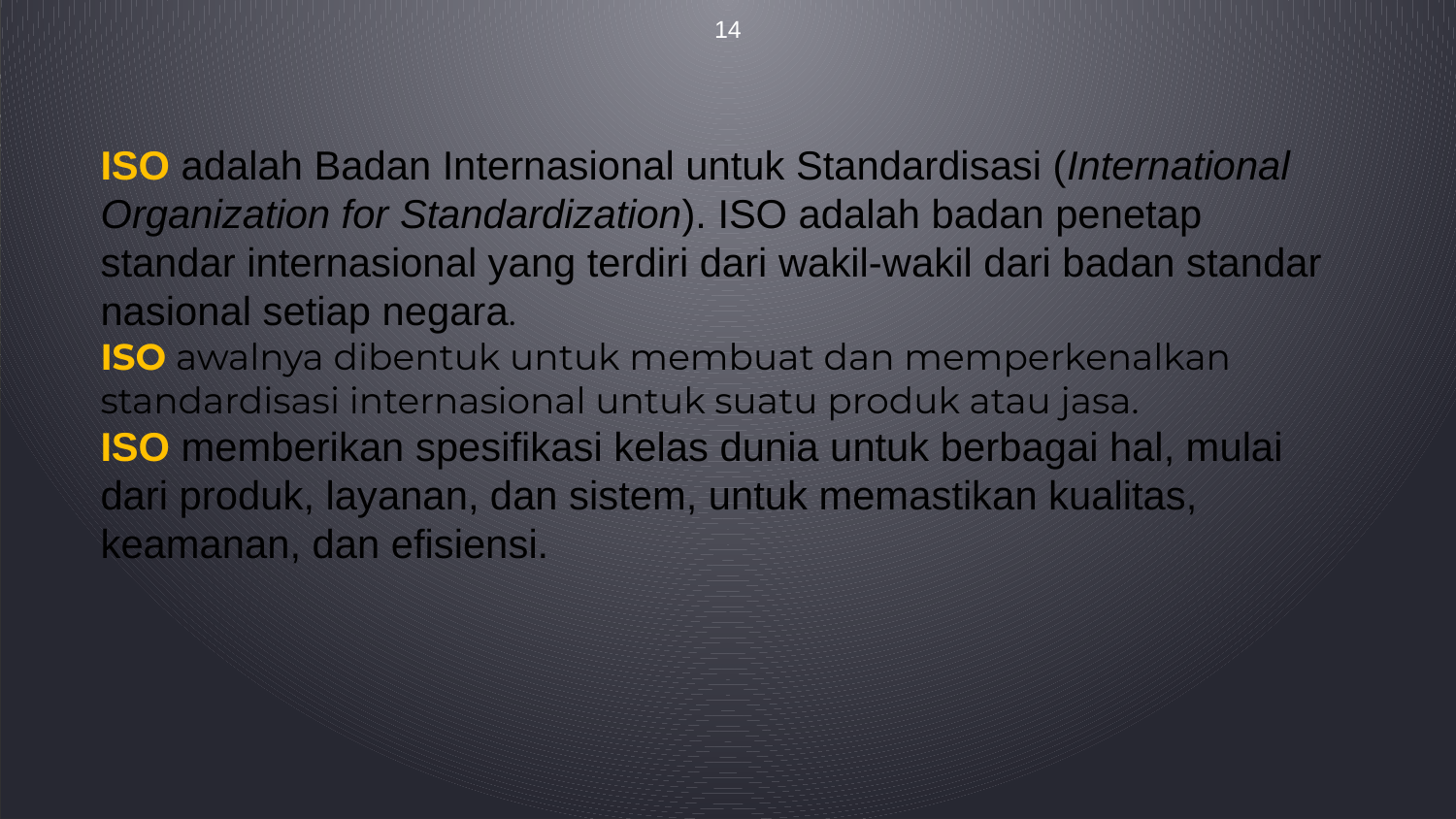

14
# ISO adalah Badan Internasional untuk Standardisasi (International Organization for Standardization). ISO adalah badan penetap standar internasional yang terdiri dari wakil-wakil dari badan standar nasional setiap negara. ISO awalnya dibentuk untuk membuat dan memperkenalkan standardisasi internasional untuk suatu produk atau jasa. ISO memberikan spesifikasi kelas dunia untuk berbagai hal, mulai dari produk, layanan, dan sistem, untuk memastikan kualitas, keamanan, dan efisiensi.